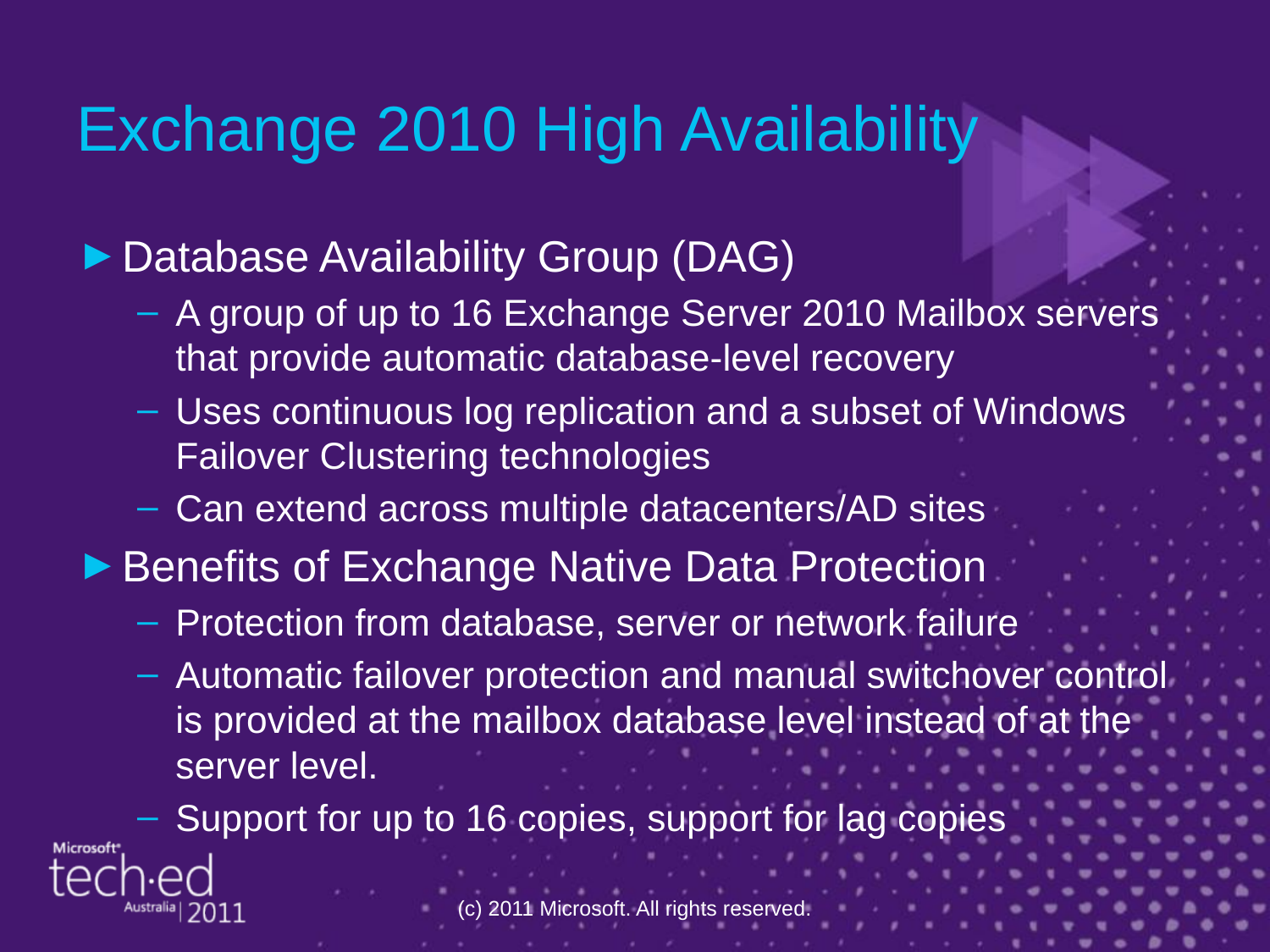

# Exchange 2010 High Availability
Database Availability Group (DAG)
A group of up to 16 Exchange Server 2010 Mailbox servers that provide automatic database-level recovery
Uses continuous log replication and a subset of Windows Failover Clustering technologies
Can extend across multiple datacenters/AD sites
Benefits of Exchange Native Data Protection
Protection from database, server or network failure
Automatic failover protection and manual switchover control is provided at the mailbox database level instead of at the server level.
Support for up to 16 copies, support for lag copies

(c) 2011 Microsoft. All rights reserved.